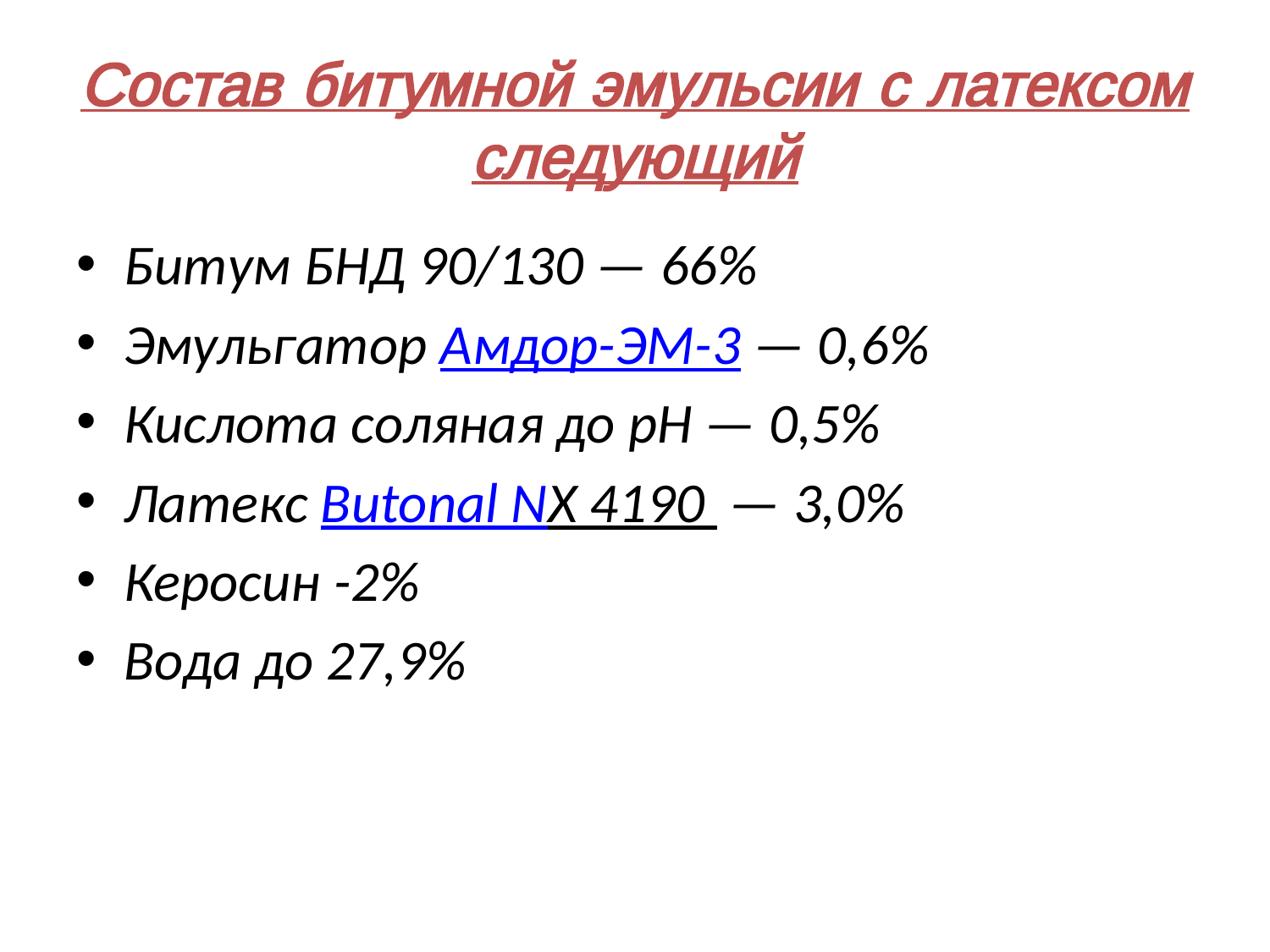

# Состав битумной эмульсии с латексом следующий
Битум БНД 90/130 — 66%
Эмульгатор Амдор-ЭМ-3 — 0,6%
Кислота соляная до рН — 0,5%
Латекс Butonal NX 4190  — 3,0%
Керосин -2%
Вода до 27,9%